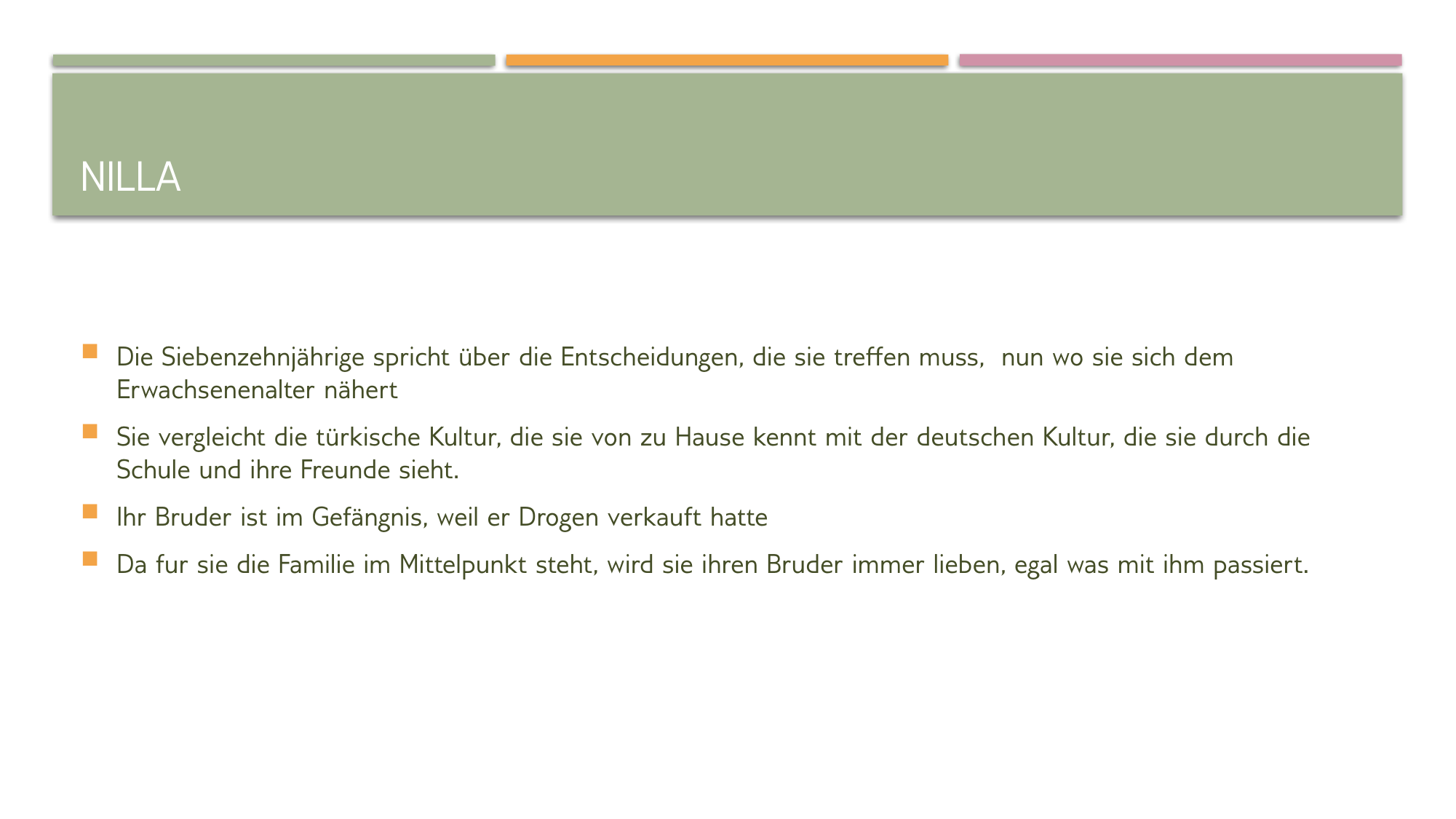

# nilla
Die Siebenzehnjährige spricht über die Entscheidungen, die sie treffen muss,  nun wo sie sich dem Erwachsenenalter nähert
Sie vergleicht die türkische Kultur, die sie von zu Hause kennt mit der deutschen Kultur, die sie durch die Schule und ihre Freunde sieht.
Ihr Bruder ist im Gefängnis, weil er Drogen verkauft hatte
Da fur sie die Familie im Mittelpunkt steht, wird sie ihren Bruder immer lieben, egal was mit ihm passiert.